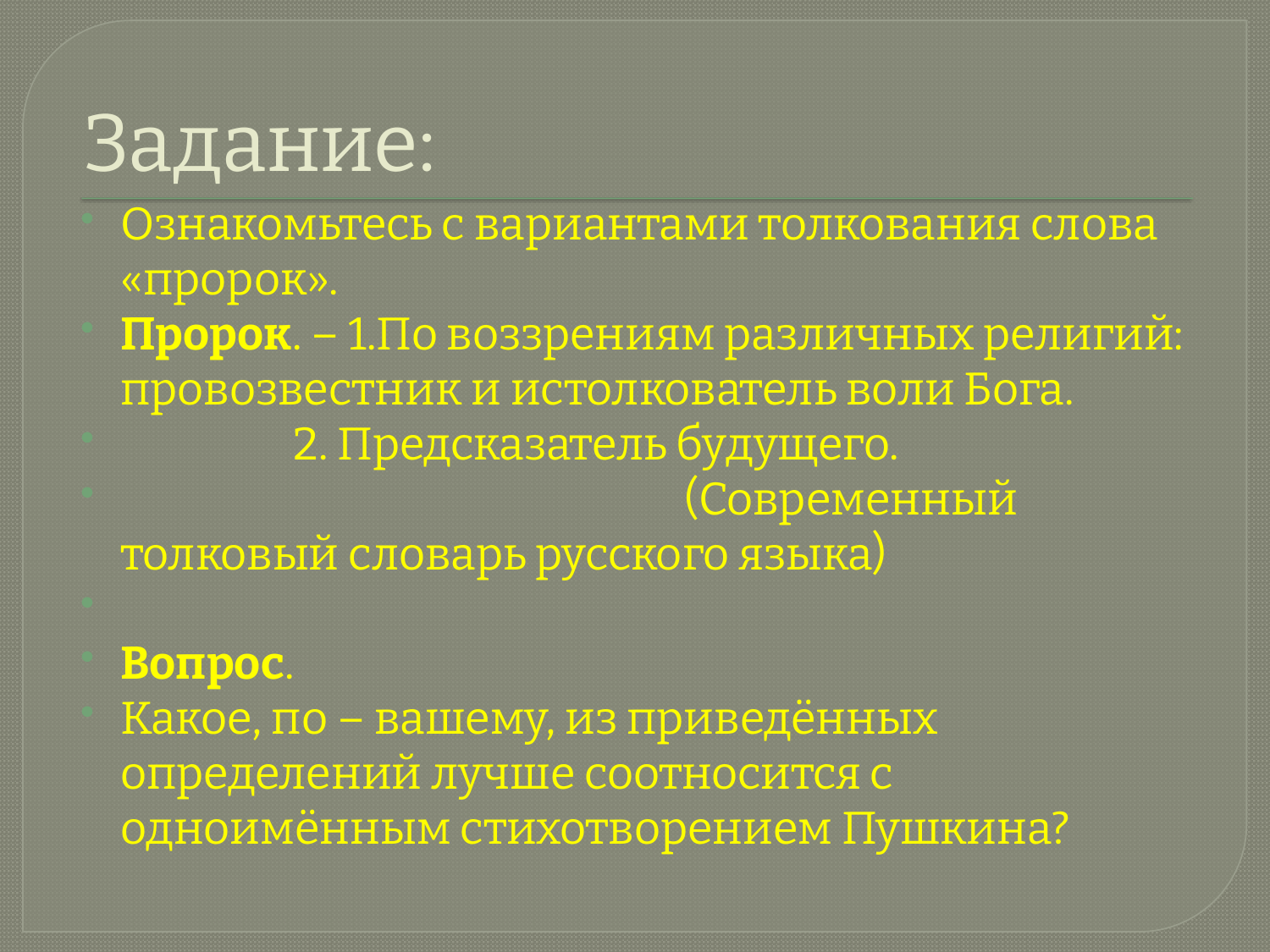

# Задание:
Ознакомьтесь с вариантами толкования слова «пророк».
Пророк. – 1.По воззрениям различных религий: провозвестник и истолкователь воли Бога.
                   2. Предсказатель будущего.
                                                              (Современный толковый словарь русского языка)

Вопрос.
Какое, по – вашему, из приведённых определений лучше соотносится с одноимённым стихотворением Пушкина?